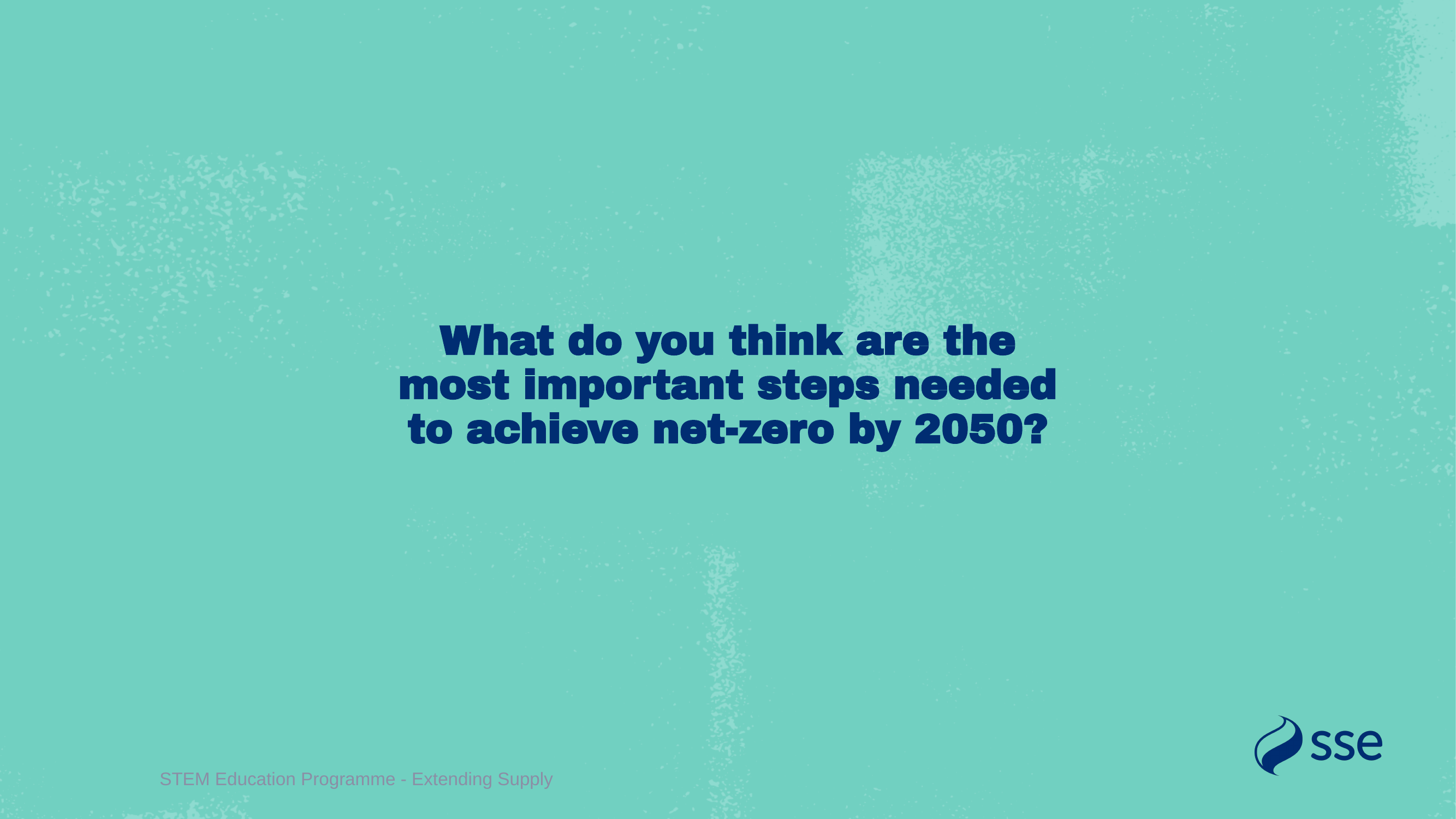

What do you think are the most important steps needed to achieve net-zero by 2050?

STEM Education Programme - Extending Supply